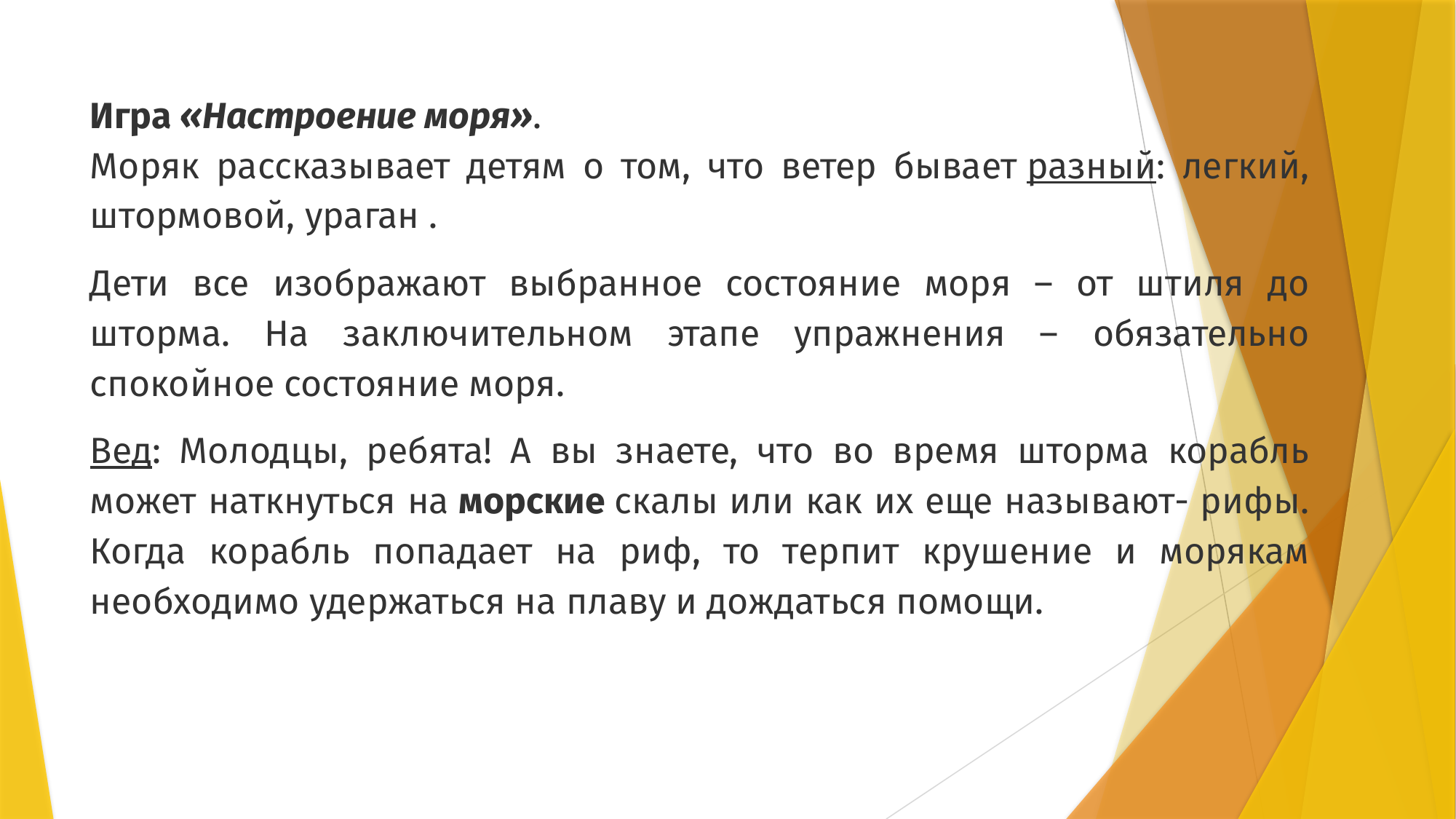

Игра «Настроение моря».
Моряк рассказывает детям о том, что ветер бывает разный: легкий, штормовой, ураган .
Дети все изображают выбранное состояние моря – от штиля до шторма. На заключительном этапе упражнения – обязательно спокойное состояние моря.
Вед: Молодцы, ребята! А вы знаете, что во время шторма корабль может наткнуться на морские скалы или как их еще называют- рифы. Когда корабль попадает на риф, то терпит крушение и морякам необходимо удержаться на плаву и дождаться помощи.